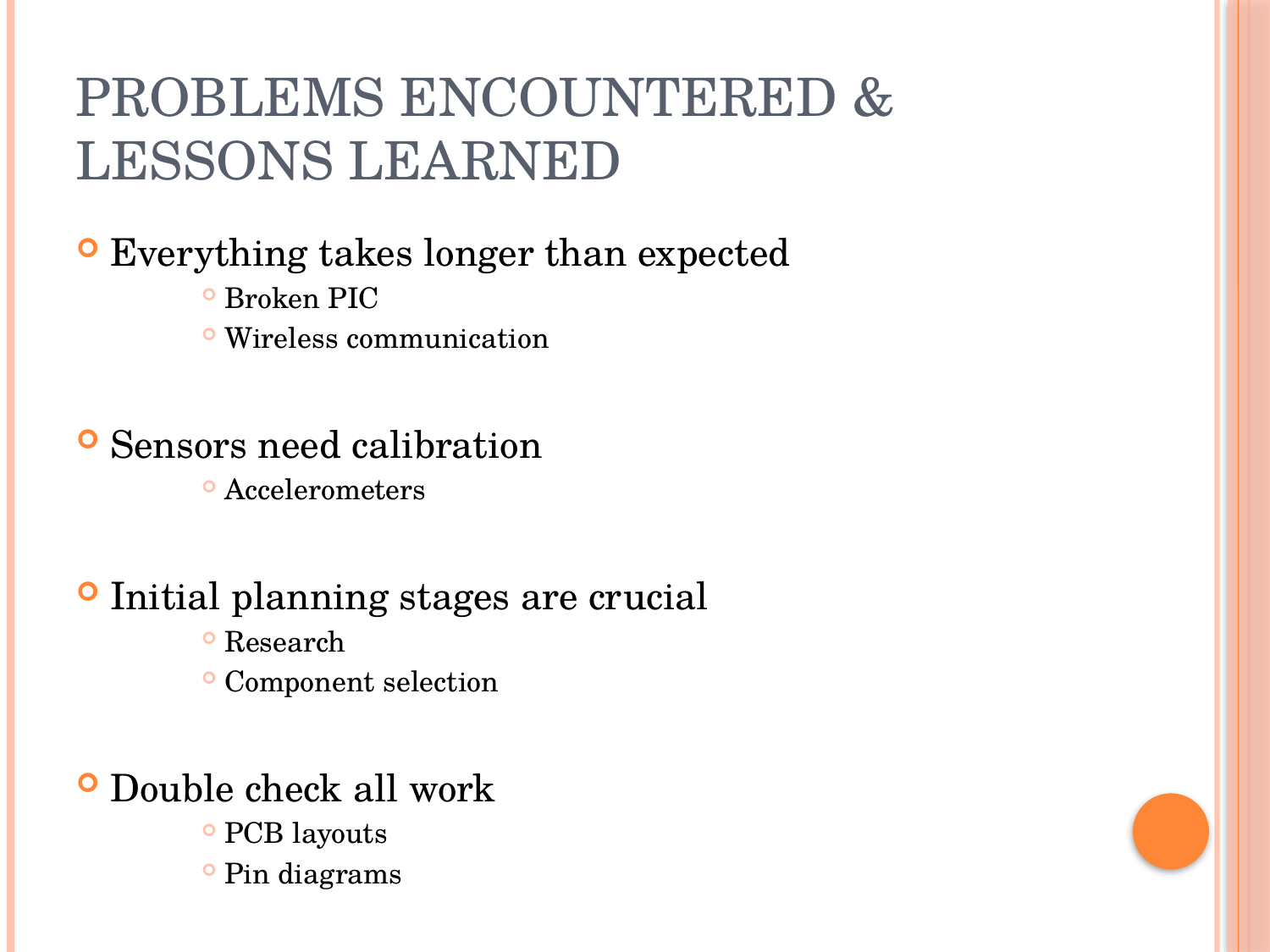

# Problems Encountered & Lessons Learned
Everything takes longer than expected
Broken PIC
Wireless communication

Sensors need calibration
Accelerometers

Initial planning stages are crucial
Research
Component selection

Double check all work
PCB layouts
Pin diagrams